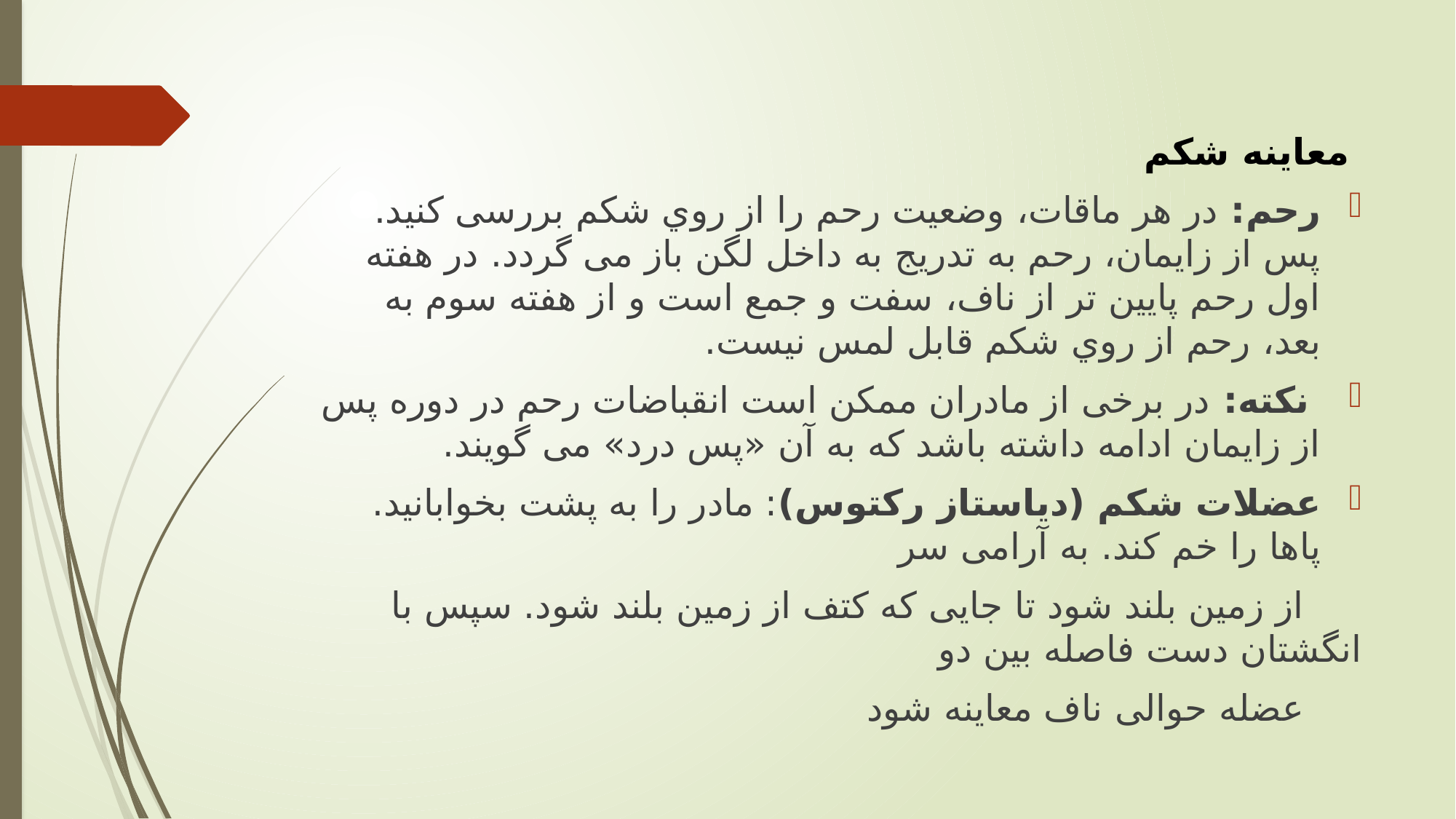

معاينه شکم
رحم: در هر ماقات، وضعیت رحم را از روي شكم بررسی كنید. پس از زايمان، رحم به تدريج به داخل لگن باز می گردد. در هفته اول رحم پايین تر از ناف، سفت و جمع است و از هفته سوم به بعد، رحم از روي شكم قابل لمس نیست.
 نکته: در برخی از مادران ممكن است انقباضات رحم در دوره پس از زايمان ادامه داشته باشد كه به آن «پس درد» می گويند.
عضلات شکم (دياستاز ركتوس): مادر را به پشت بخوابانید. پاها را خم كند. به آرامی سر
     از زمین بلند شود تا جايی كه كتف از زمین بلند شود. سپس با انگشتان دست فاصله بین دو
     عضله حوالی ناف معاينه شود